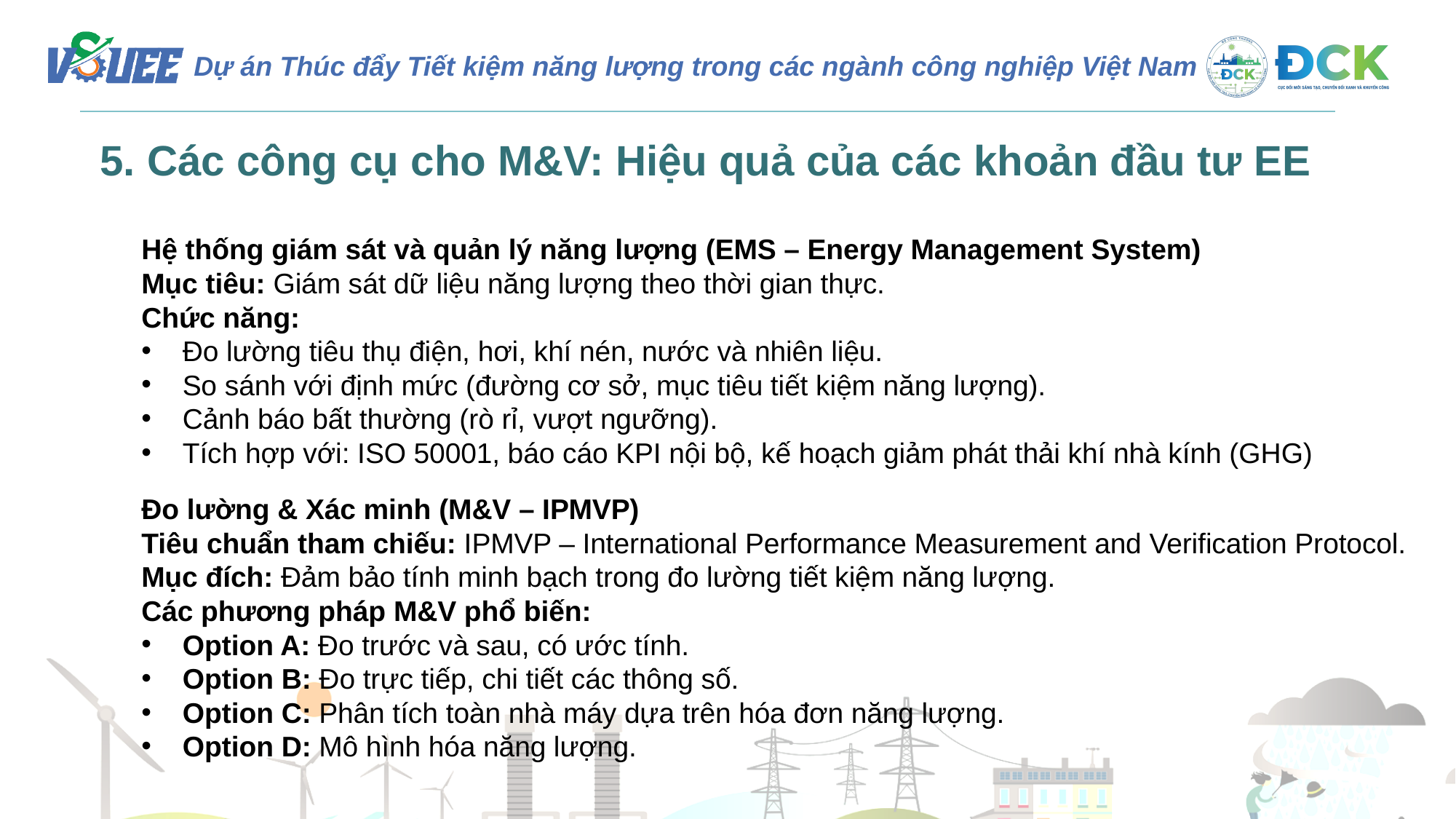

5. Các công cụ cho M&V: Hiệu quả của các khoản đầu tư EE
Hệ thống giám sát và quản lý năng lượng (EMS – Energy Management System)
Mục tiêu: Giám sát dữ liệu năng lượng theo thời gian thực.
Chức năng:
Đo lường tiêu thụ điện, hơi, khí nén, nước và nhiên liệu.
So sánh với định mức (đường cơ sở, mục tiêu tiết kiệm năng lượng).
Cảnh báo bất thường (rò rỉ, vượt ngưỡng).
Tích hợp với: ISO 50001, báo cáo KPI nội bộ, kế hoạch giảm phát thải khí nhà kính (GHG)
Đo lường & Xác minh (M&V – IPMVP)
Tiêu chuẩn tham chiếu: IPMVP – International Performance Measurement and Verification Protocol.
Mục đích: Đảm bảo tính minh bạch trong đo lường tiết kiệm năng lượng.
Các phương pháp M&V phổ biến:
Option A: Đo trước và sau, có ước tính.
Option B: Đo trực tiếp, chi tiết các thông số.
Option C: Phân tích toàn nhà máy dựa trên hóa đơn năng lượng.
Option D: Mô hình hóa năng lượng.